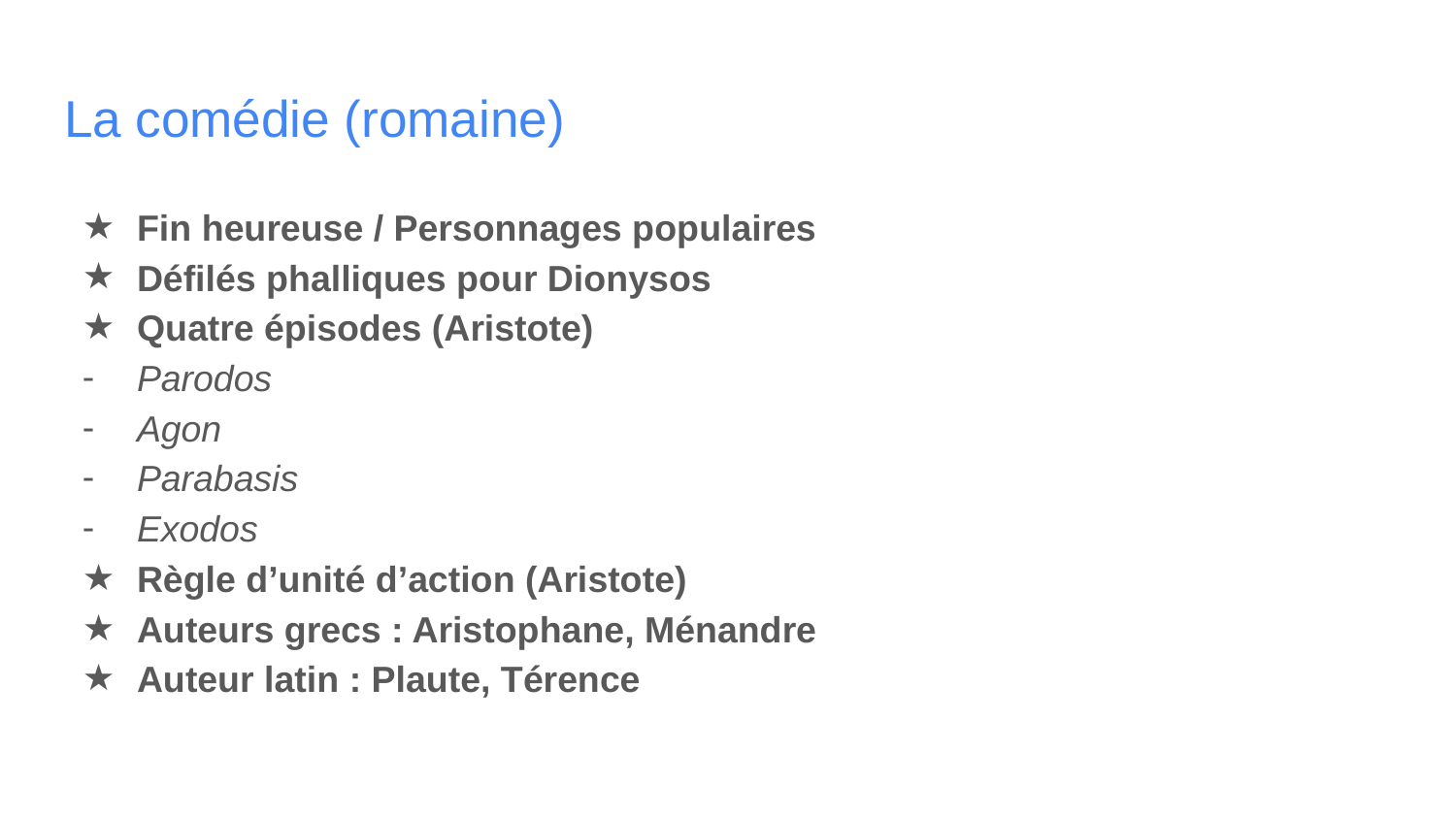

# La comédie (romaine)
Fin heureuse / Personnages populaires
Défilés phalliques pour Dionysos
Quatre épisodes (Aristote)
Parodos
Agon
Parabasis
Exodos
Règle d’unité d’action (Aristote)
Auteurs grecs : Aristophane, Ménandre
Auteur latin : Plaute, Térence